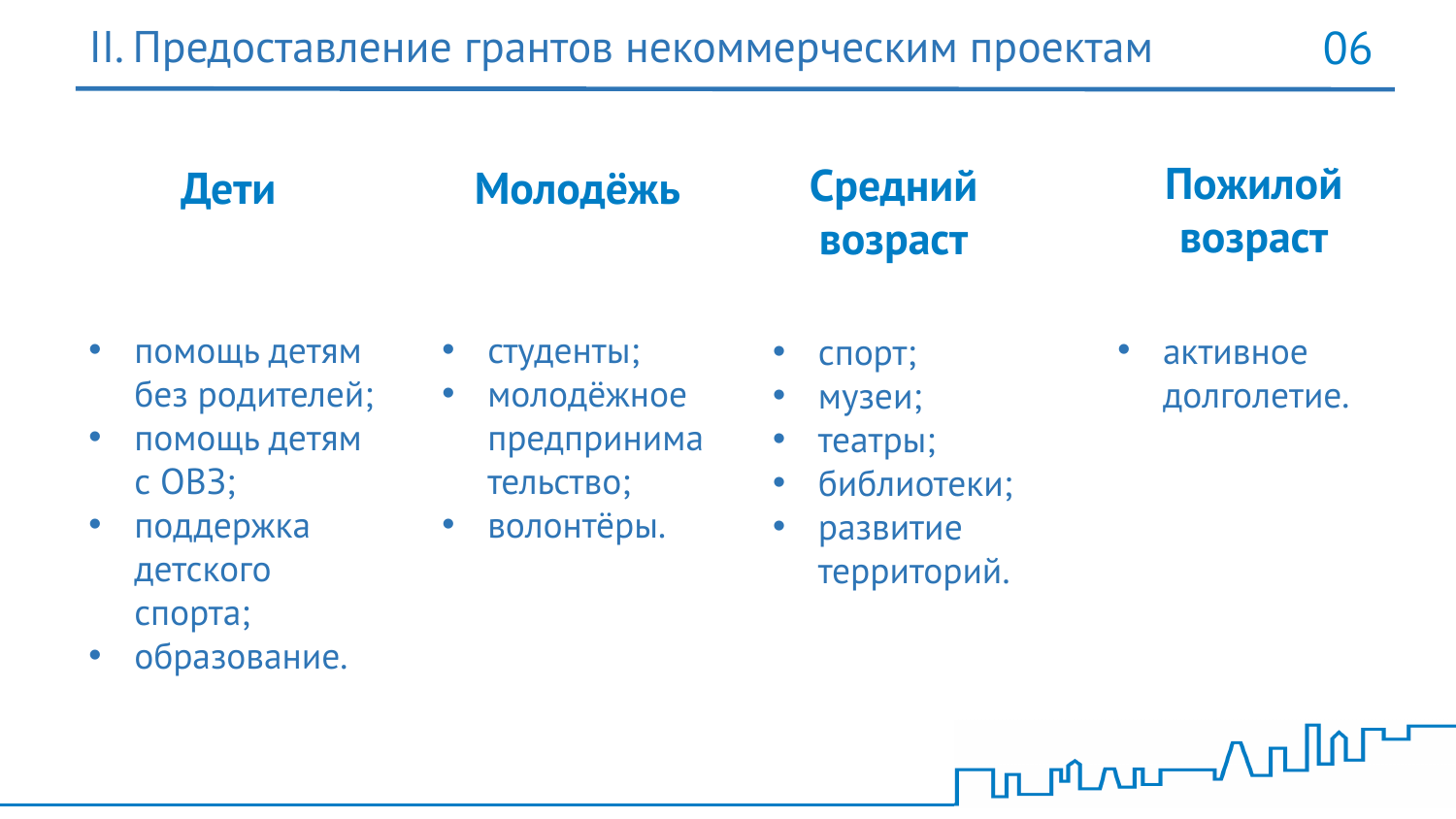

# II. Предоставление грантов некоммерческим проектам
06

Пожилой возраст
Средний возраст
Дети
Молодёжь
помощь детям без родителей;
помощь детям с ОВЗ;
поддержка детского спорта;
образование.

активное долголетие.

студенты;
молодёжное предпринимательство;
волонтёры.
спорт;
музеи;
театры;
библиотеки;
развитие территорий.